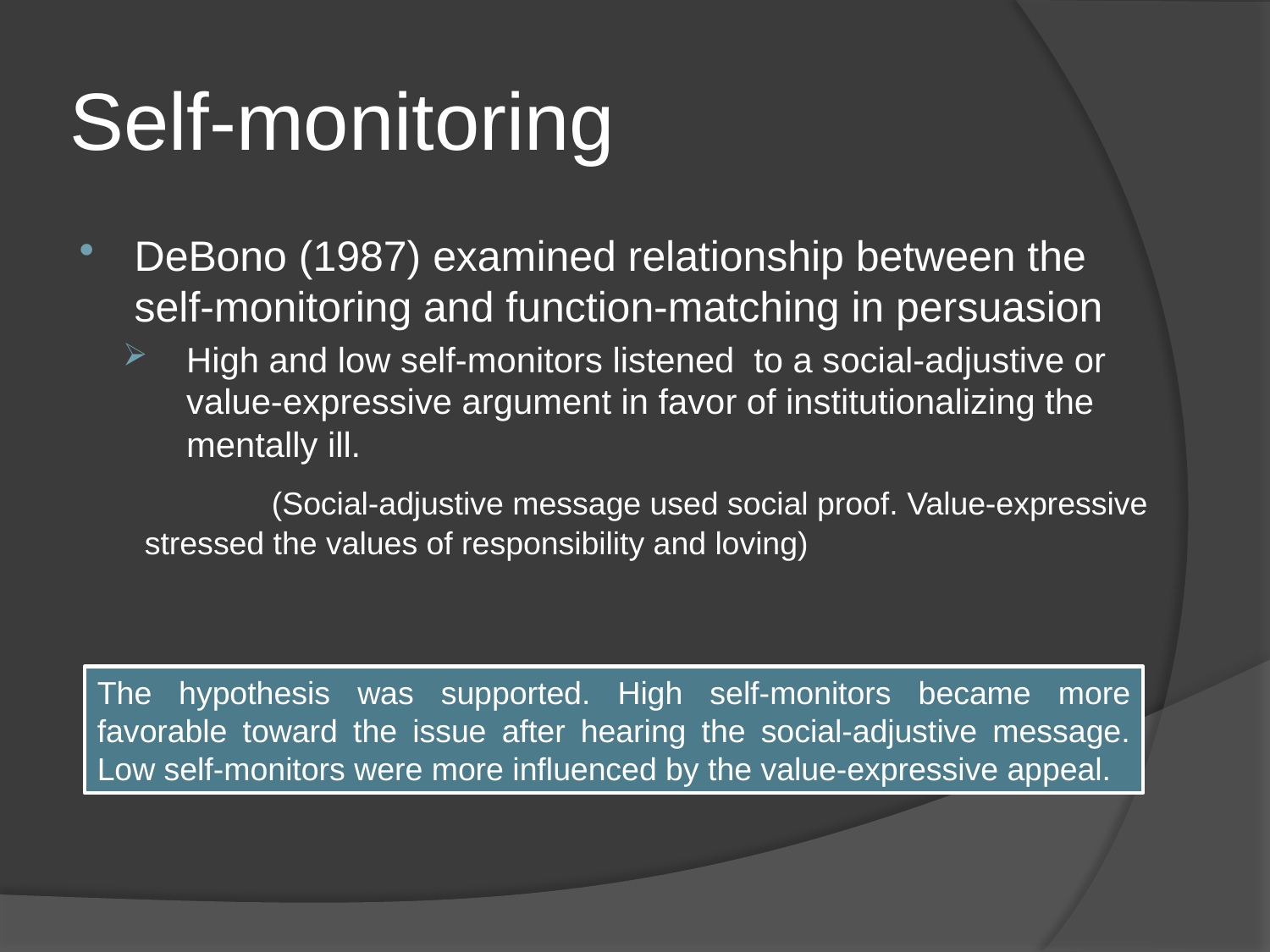

# Self-monitoring
DeBono (1987) examined relationship between the self-monitoring and function-matching in persuasion
High and low self-monitors listened  to a social-adjustive or value-expressive argument in favor of institutionalizing the mentally ill.
		(Social-adjustive message used social proof. Value-expressive 	stressed the values of responsibility and loving)

The hypothesis was supported. High self-monitors became more favorable toward the issue after hearing the social-adjustive message. Low self-monitors were more influenced by the value-expressive appeal.